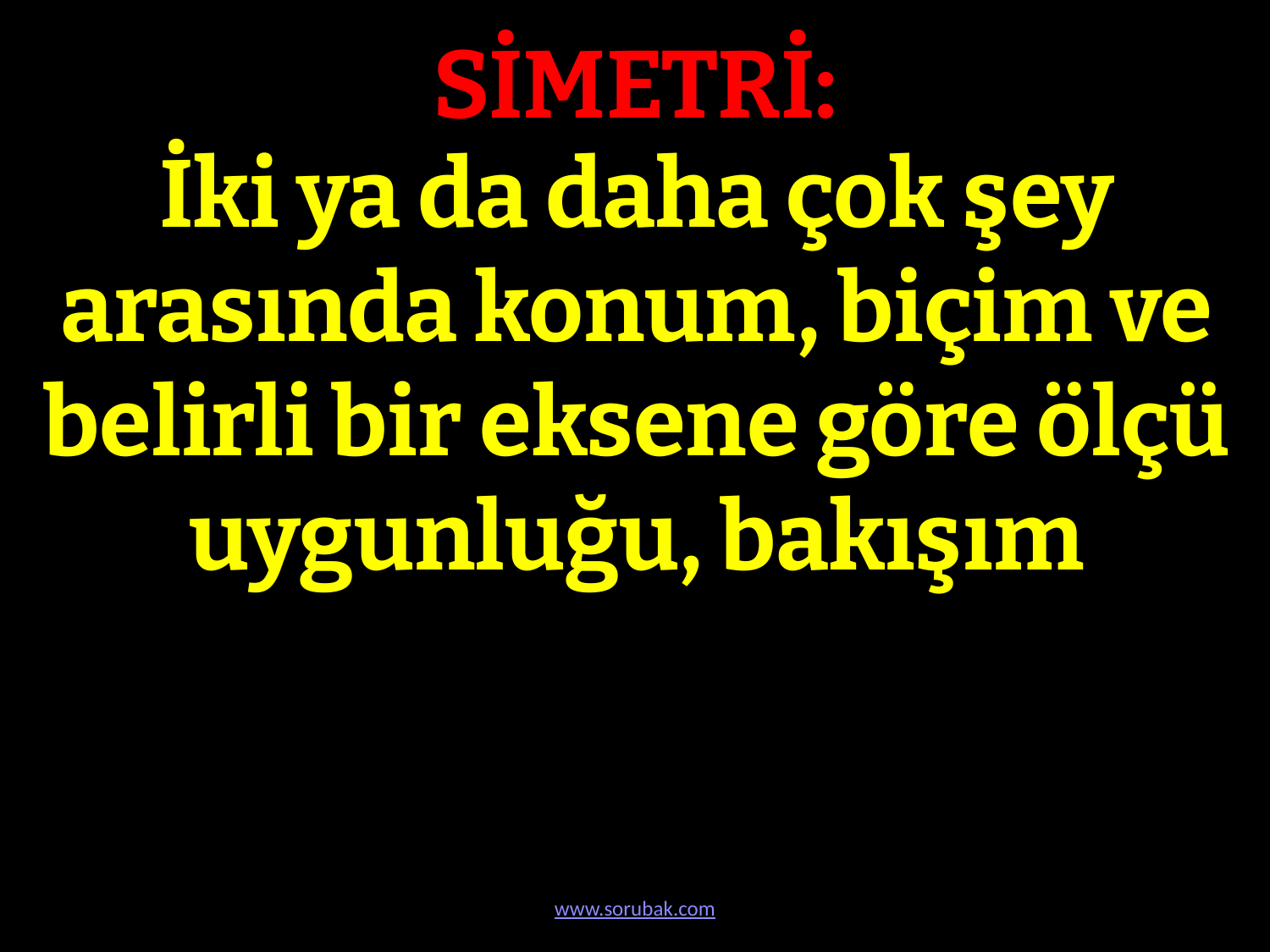

SİMETRİ:
İki ya da daha çok şey arasında konum, biçim ve belirli bir eksene göre ölçü uygunluğu, bakışım
#
www.sorubak.com